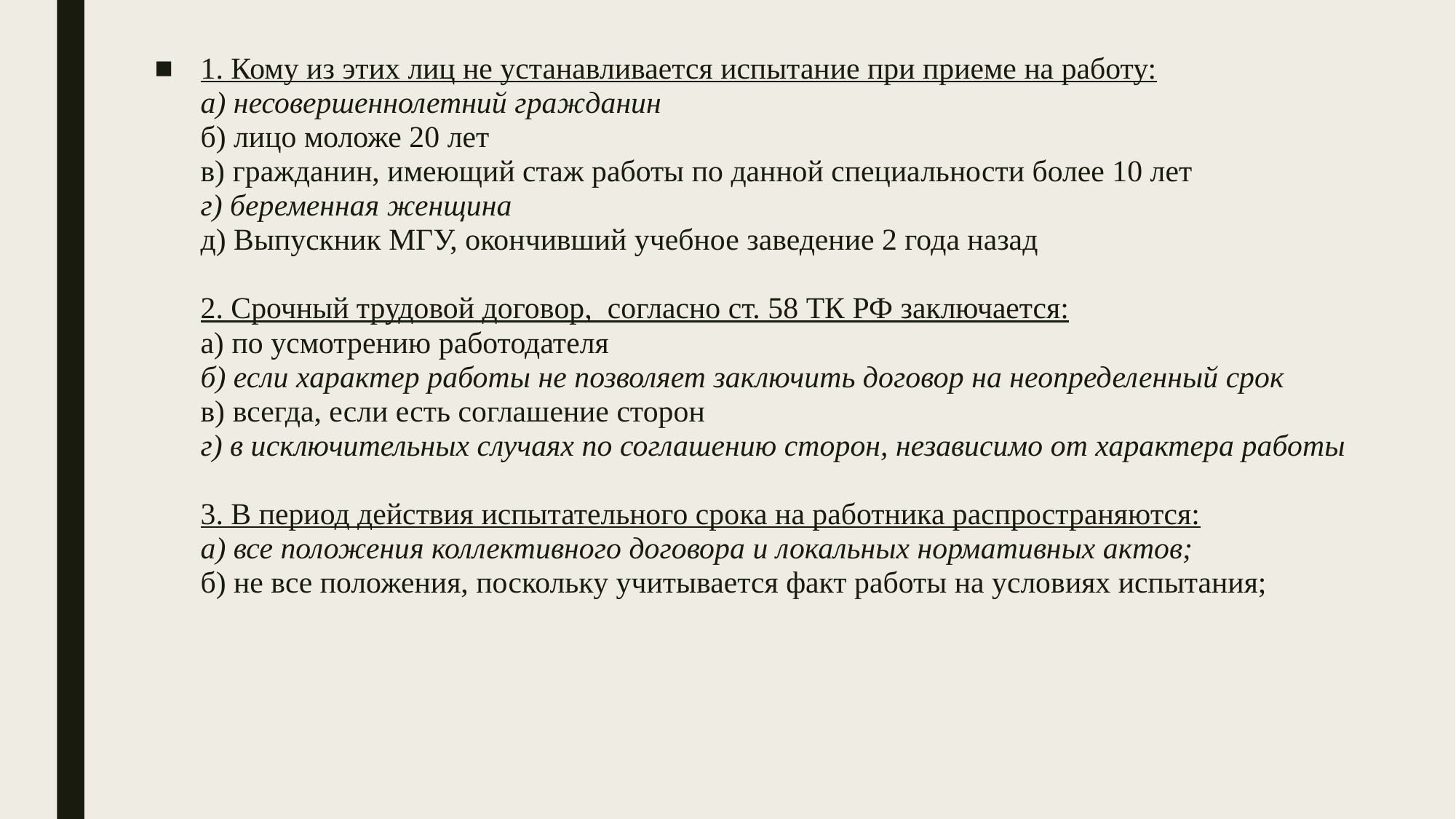

1. Кому из этих лиц не устанавливается испытание при приеме на работу:
а) несовершеннолетний гражданин
б) лицо моложе 20 лет
в) гражданин, имеющий стаж работы по данной специальности более 10 лет
г) беременная женщина
д) Выпускник МГУ, окончивший учебное заведение 2 года назад
2. Срочный трудовой договор,  согласно ст. 58 ТК РФ заключается:
а) по усмотрению работодателя
б) если характер работы не позволяет заключить договор на неопределенный срок
в) всегда, если есть соглашение сторон
г) в исключительных случаях по соглашению сторон, независимо от характера работы
3. В период действия испытательного срока на работника распространяются:
а) все положения коллективного договора и локальных нормативных актов;
б) не все положения, поскольку учитывается факт работы на условиях испытания;